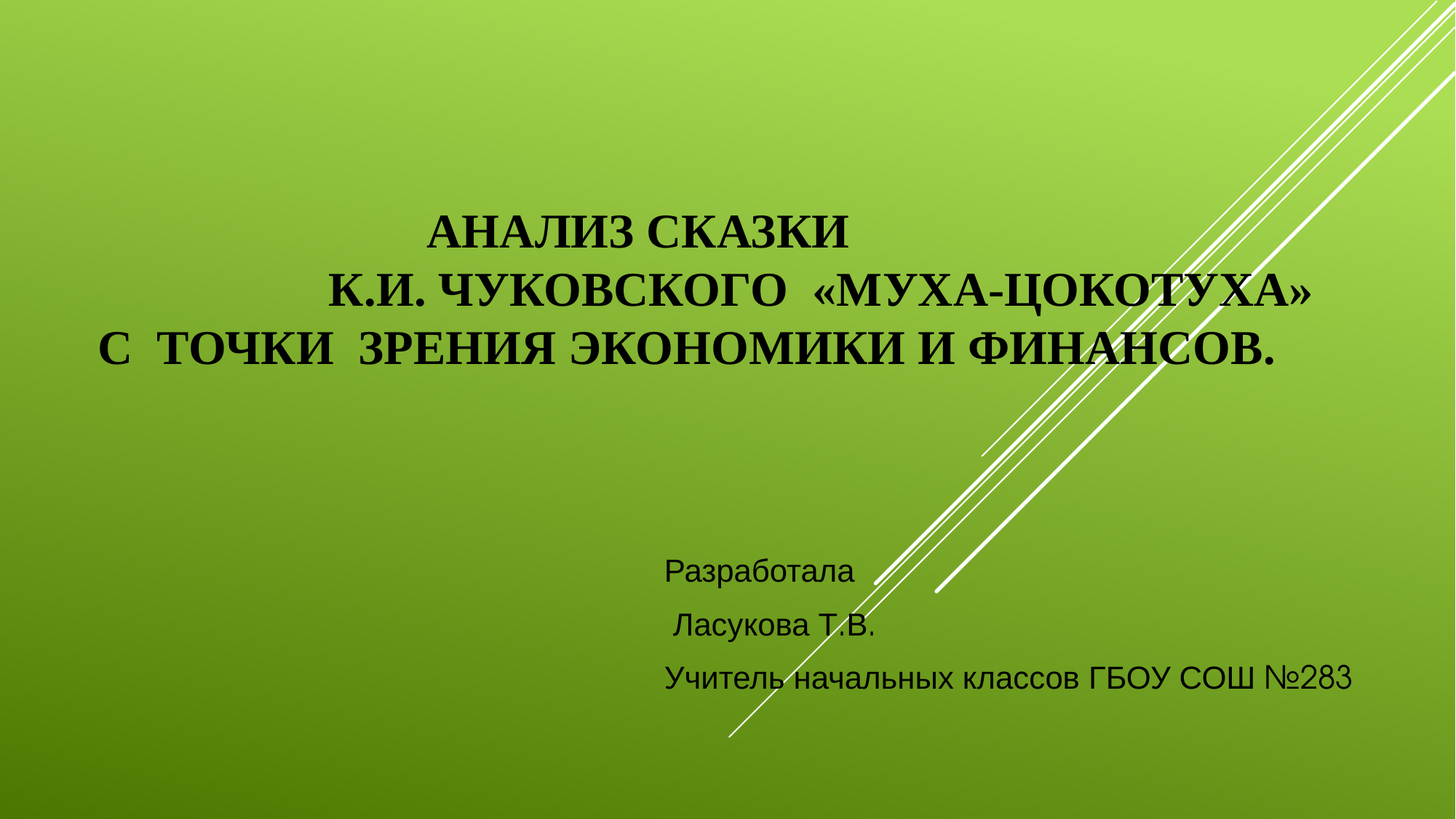

# Анализ сказки                                                                К.И. Чуковского  «Муха-Цокотуха» с  точки  зрения экономики и финансов.
Разработала
 Ласукова Т.В.
Учитель начальных классов ГБОУ СОШ №283